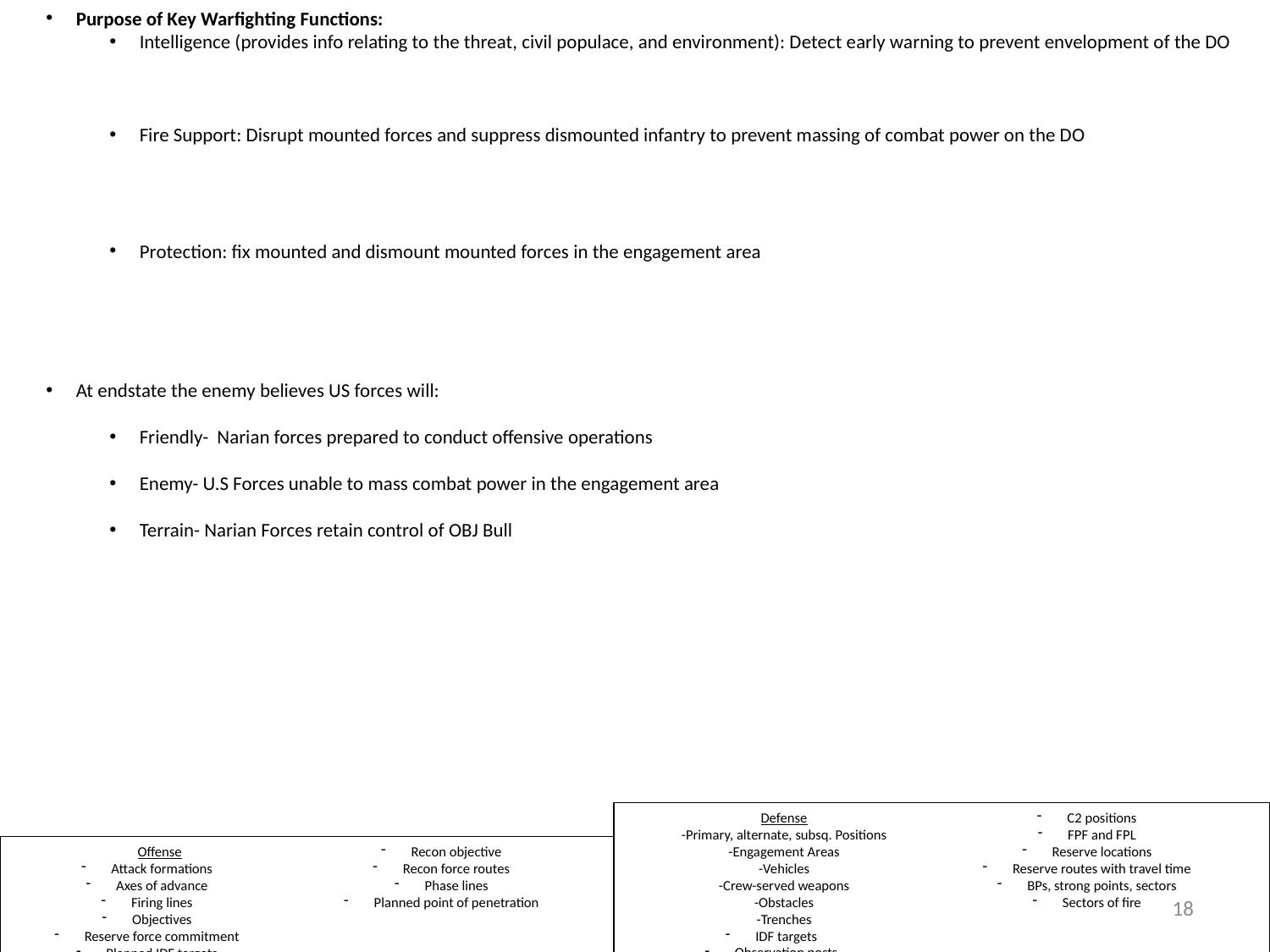

Purpose of Key Warfighting Functions:
Intelligence (provides info relating to the threat, civil populace, and environment): Detect early warning to prevent envelopment of the DO

Fire Support: Disrupt mounted forces and suppress dismounted infantry to prevent massing of combat power on the DO

Protection: fix mounted and dismount mounted forces in the engagement area

At endstate the enemy believes US forces will:

Friendly-  Narian forces prepared to conduct offensive operations

Enemy- U.S Forces unable to mass combat power in the engagement area

Terrain- Narian Forces retain control of OBJ Bull

Defense
-Primary, alternate, subsq. Positions
-Engagement Areas
-Vehicles
-Crew-served weapons
-Obstacles
-Trenches
IDF targets
Observation posts
Range limits
C2 positions
FPF and FPL
Reserve locations
Reserve routes with travel time
BPs, strong points, sectors
Sectors of fire
Offense
Attack formations
Axes of advance
Firing lines
Objectives
Reserve force commitment
Planned IDF targets
Situational obstacles
Recon objective
Recon force routes
Phase lines
Planned point of penetration
18